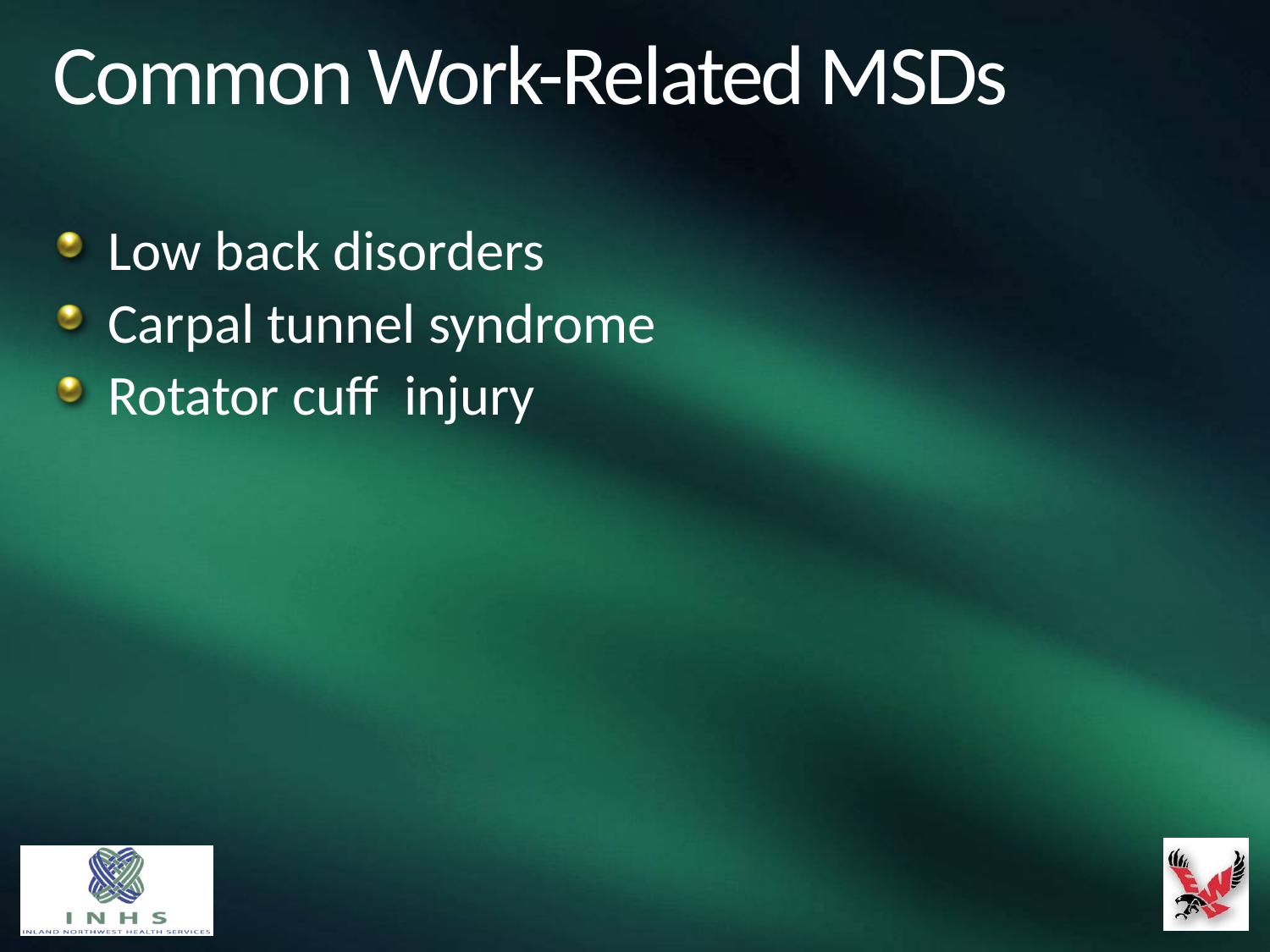

# Common Work-Related MSDs
Low back disorders
Carpal tunnel syndrome
Rotator cuff  injury